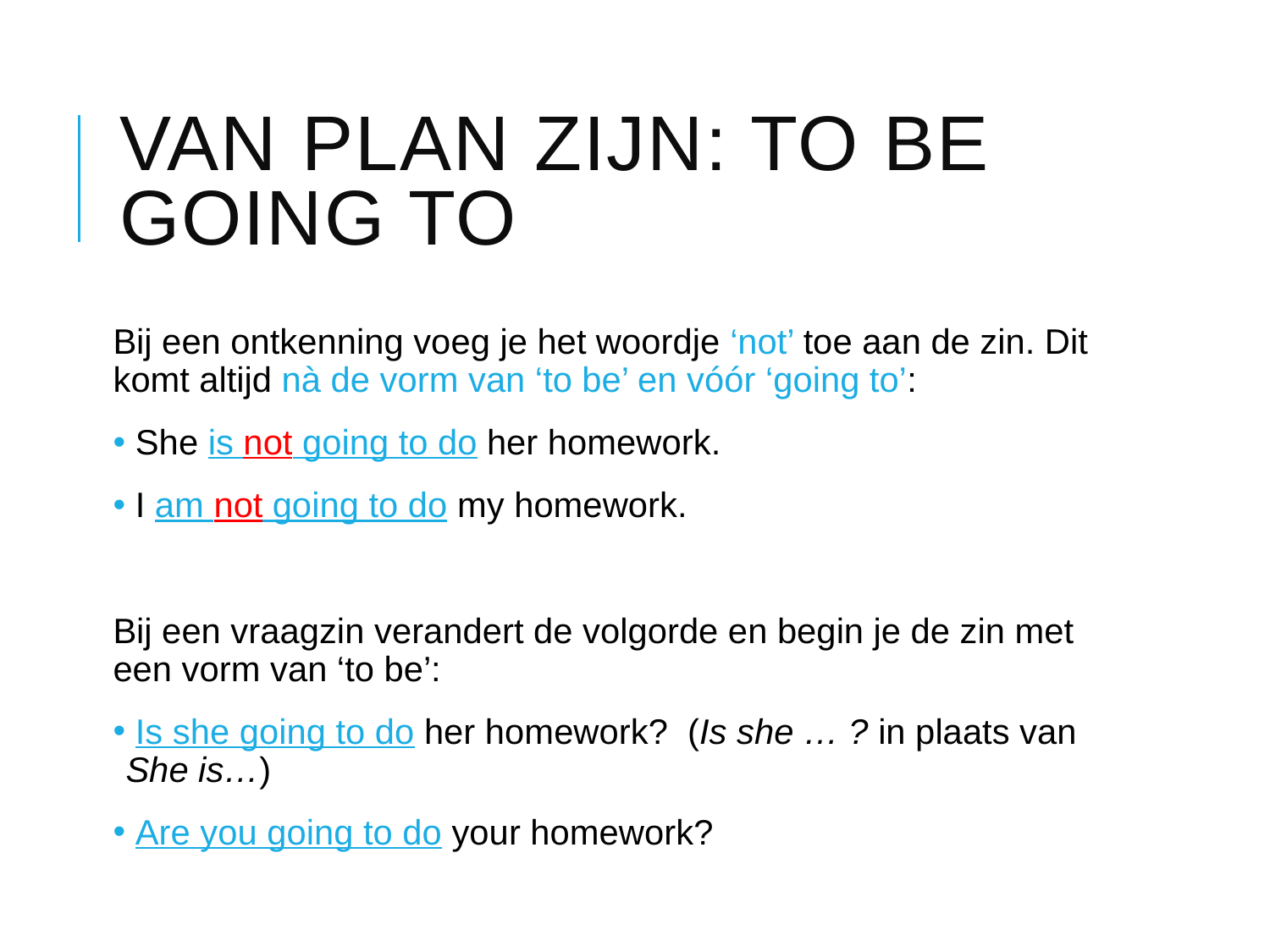

# VAN PLAN ZIJN: TO BE GOING TO
Bij een ontkenning voeg je het woordje ‘not’ toe aan de zin. Dit komt altijd nà de vorm van ‘to be’ en vóór ‘going to’:
 She is not going to do her homework.
 I am not going to do my homework.

Bij een vraagzin verandert de volgorde en begin je de zin met een vorm van ‘to be’:
 Is she going to do her homework?  (Is she … ? in plaats van She is…)
 Are you going to do your homework?